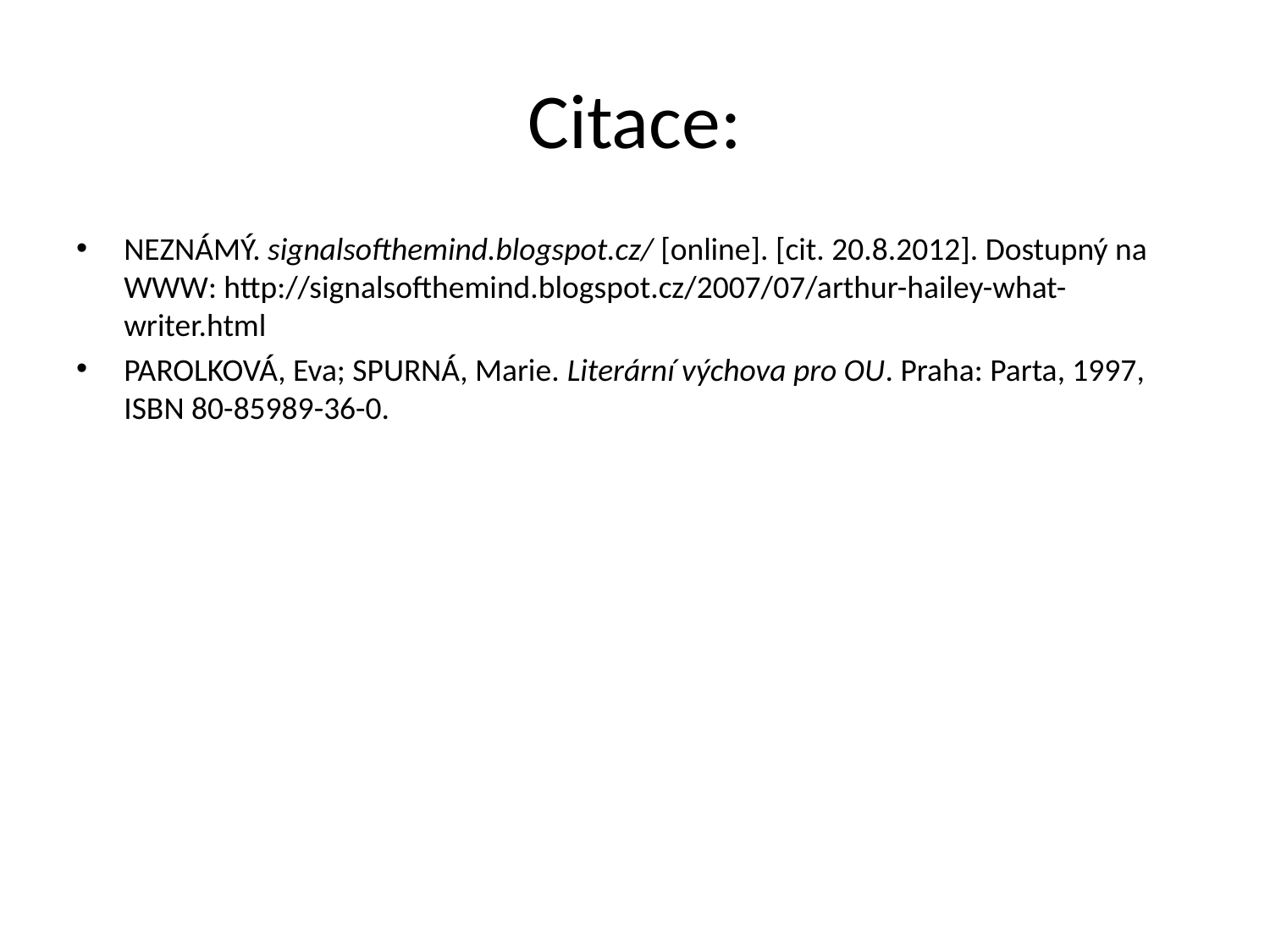

# Citace:
NEZNÁMÝ. signalsofthemind.blogspot.cz/ [online]. [cit. 20.8.2012]. Dostupný na WWW: http://signalsofthemind.blogspot.cz/2007/07/arthur-hailey-what-writer.html
PAROLKOVÁ, Eva; SPURNÁ, Marie. Literární výchova pro OU. Praha: Parta, 1997, ISBN 80-85989-36-0.